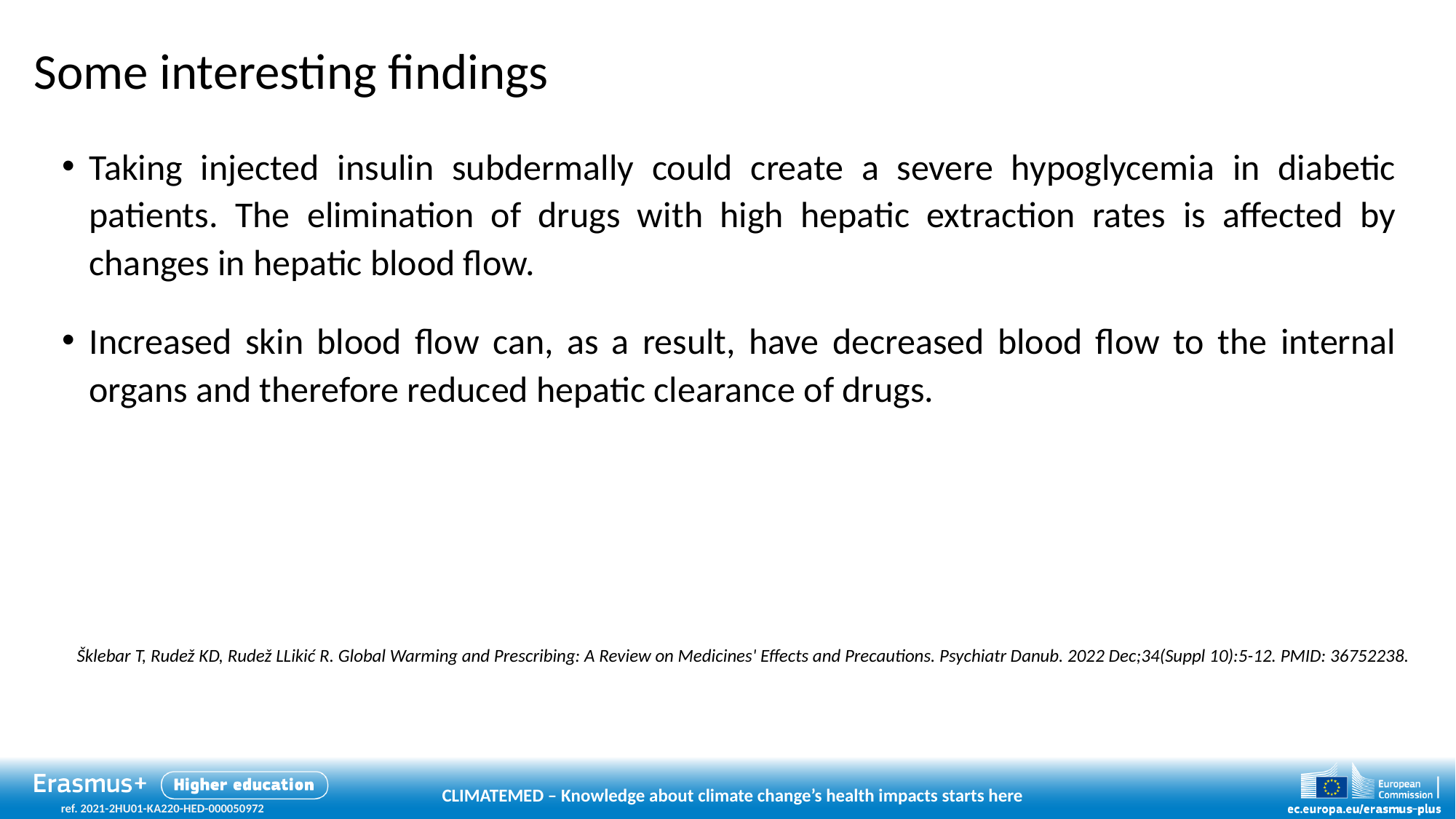

# Some interesting findings
Taking injected insulin subdermally could create a severe hypoglycemia in diabetic patients. The elimination of drugs with high hepatic extraction rates is affected by changes in hepatic blood flow.
Increased skin blood flow can, as a result, have decreased blood flow to the internal organs and therefore reduced hepatic clearance of drugs.
Šklebar T, Rudež KD, Rudež LLikić R. Global Warming and Prescribing: A Review on Medicines' Effects and Precautions. Psychiatr Danub. 2022 Dec;34(Suppl 10):5-12. PMID: 36752238.